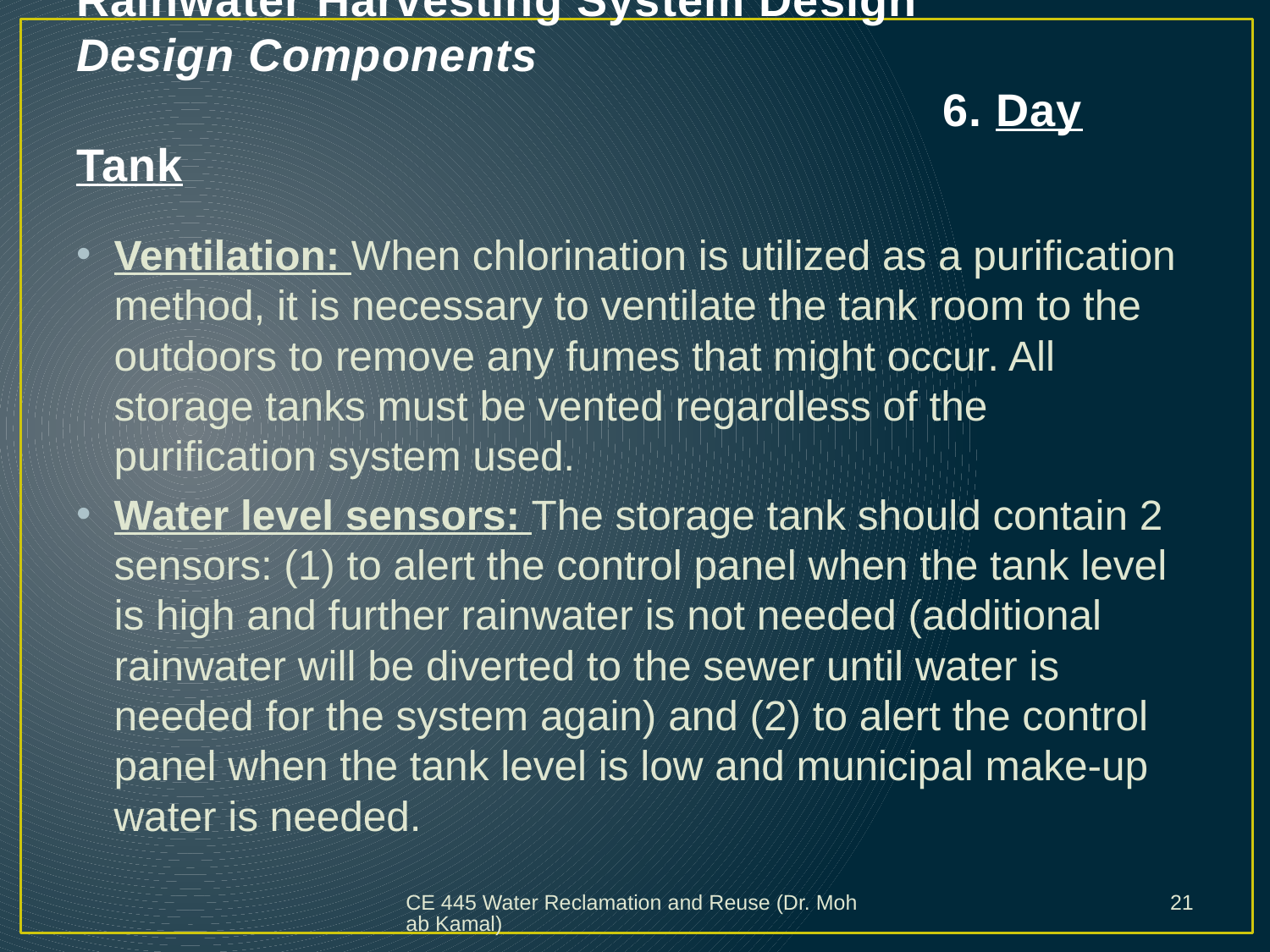

# Rainwater Harvesting System Design Design Components 6. Day Tank
Ventilation: When chlorination is utilized as a purification method, it is necessary to ventilate the tank room to the outdoors to remove any fumes that might occur. All storage tanks must be vented regardless of the purification system used.
Water level sensors: The storage tank should contain 2 sensors: (1) to alert the control panel when the tank level is high and further rainwater is not needed (additional rainwater will be diverted to the sewer until water is needed for the system again) and (2) to alert the control panel when the tank level is low and municipal make-up water is needed.
CE 445 Water Reclamation and Reuse (Dr. Mohab Kamal)
21